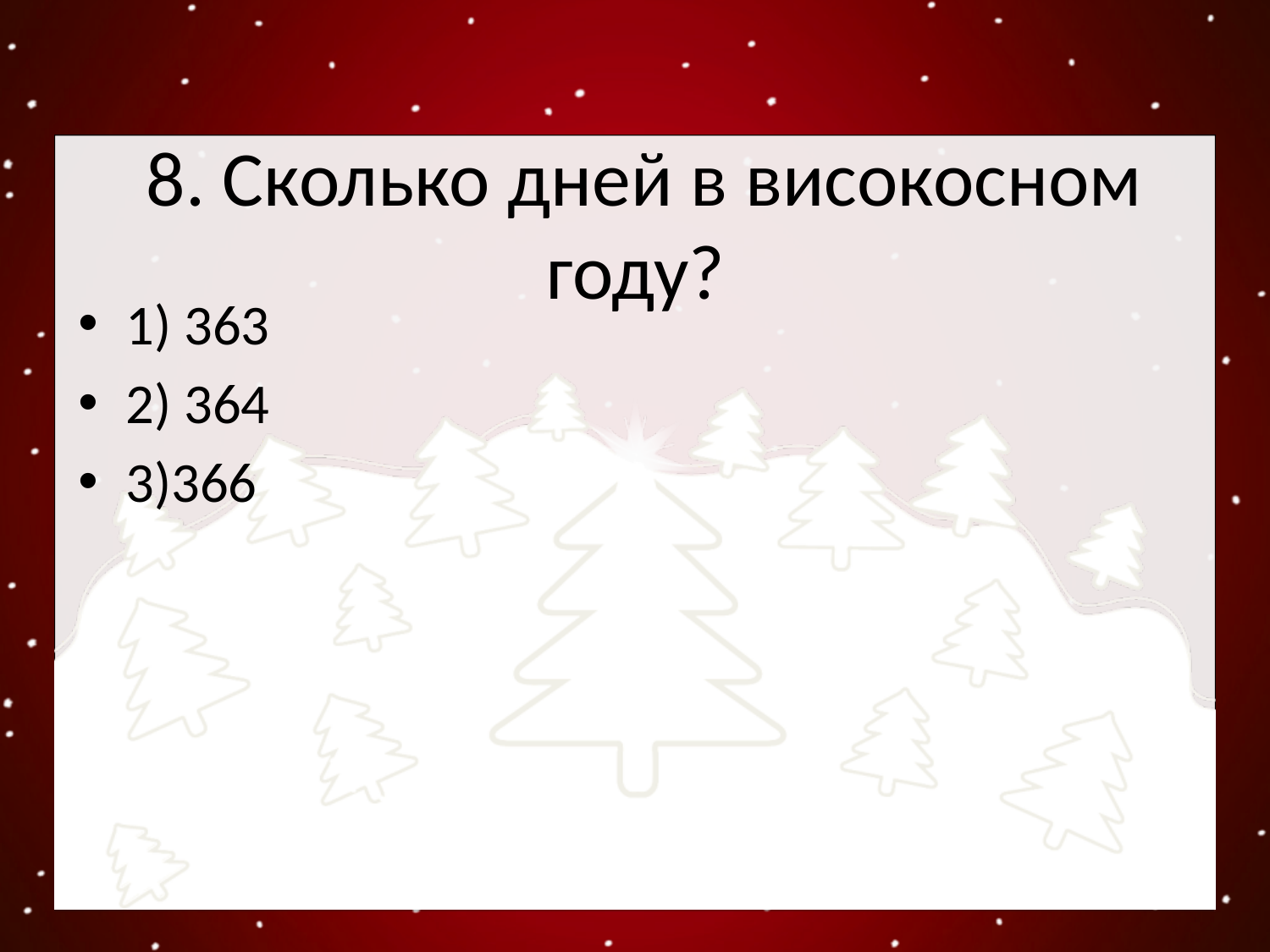

# 8. Сколько дней в високосном году?
1) 363
2) 364
3)366